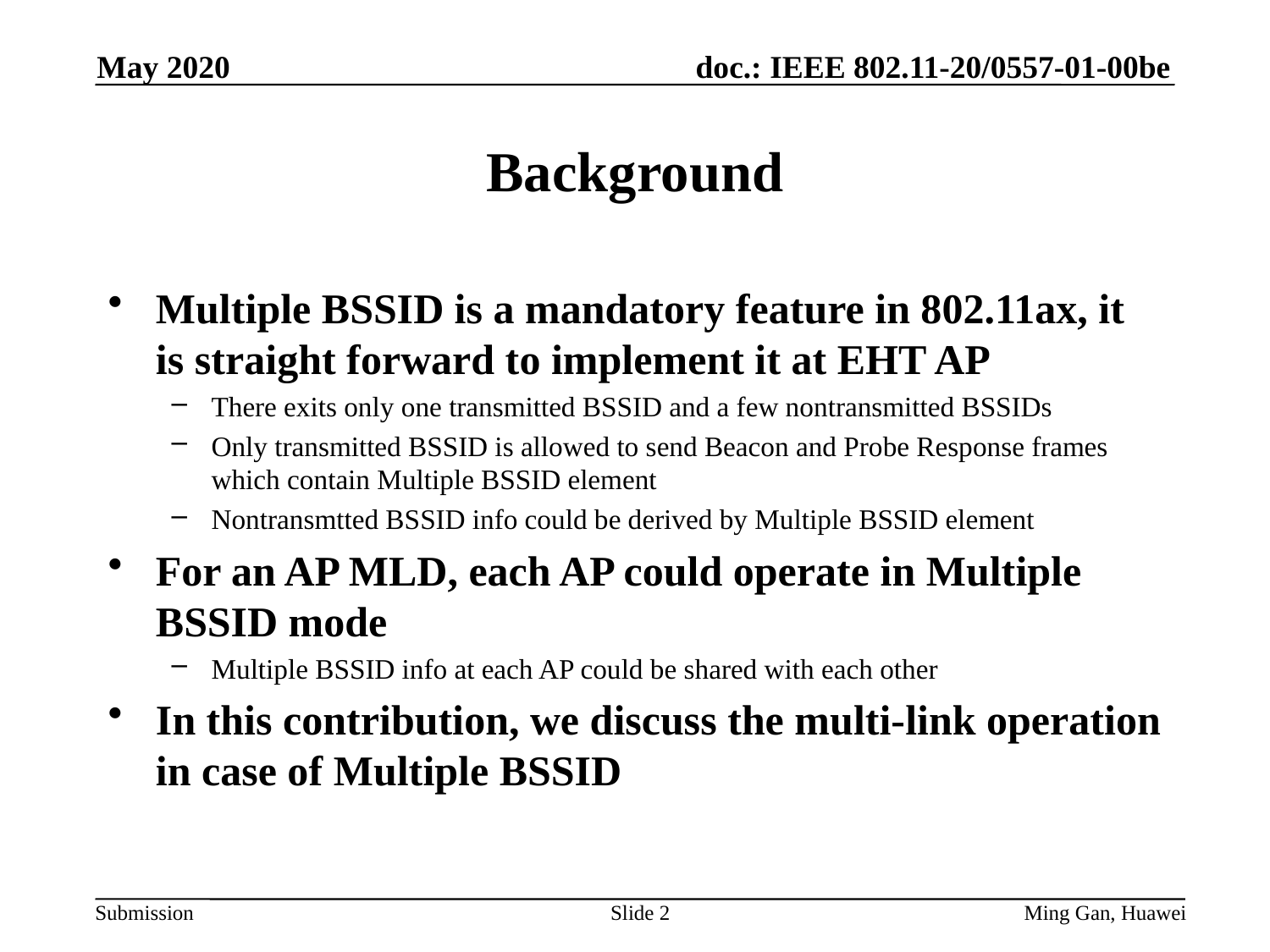

May 2020
# Background
Multiple BSSID is a mandatory feature in 802.11ax, it is straight forward to implement it at EHT AP
There exits only one transmitted BSSID and a few nontransmitted BSSIDs
Only transmitted BSSID is allowed to send Beacon and Probe Response frames which contain Multiple BSSID element
Nontransmtted BSSID info could be derived by Multiple BSSID element
For an AP MLD, each AP could operate in Multiple BSSID mode
Multiple BSSID info at each AP could be shared with each other
In this contribution, we discuss the multi-link operation in case of Multiple BSSID
Slide 2
Ming Gan, Huawei